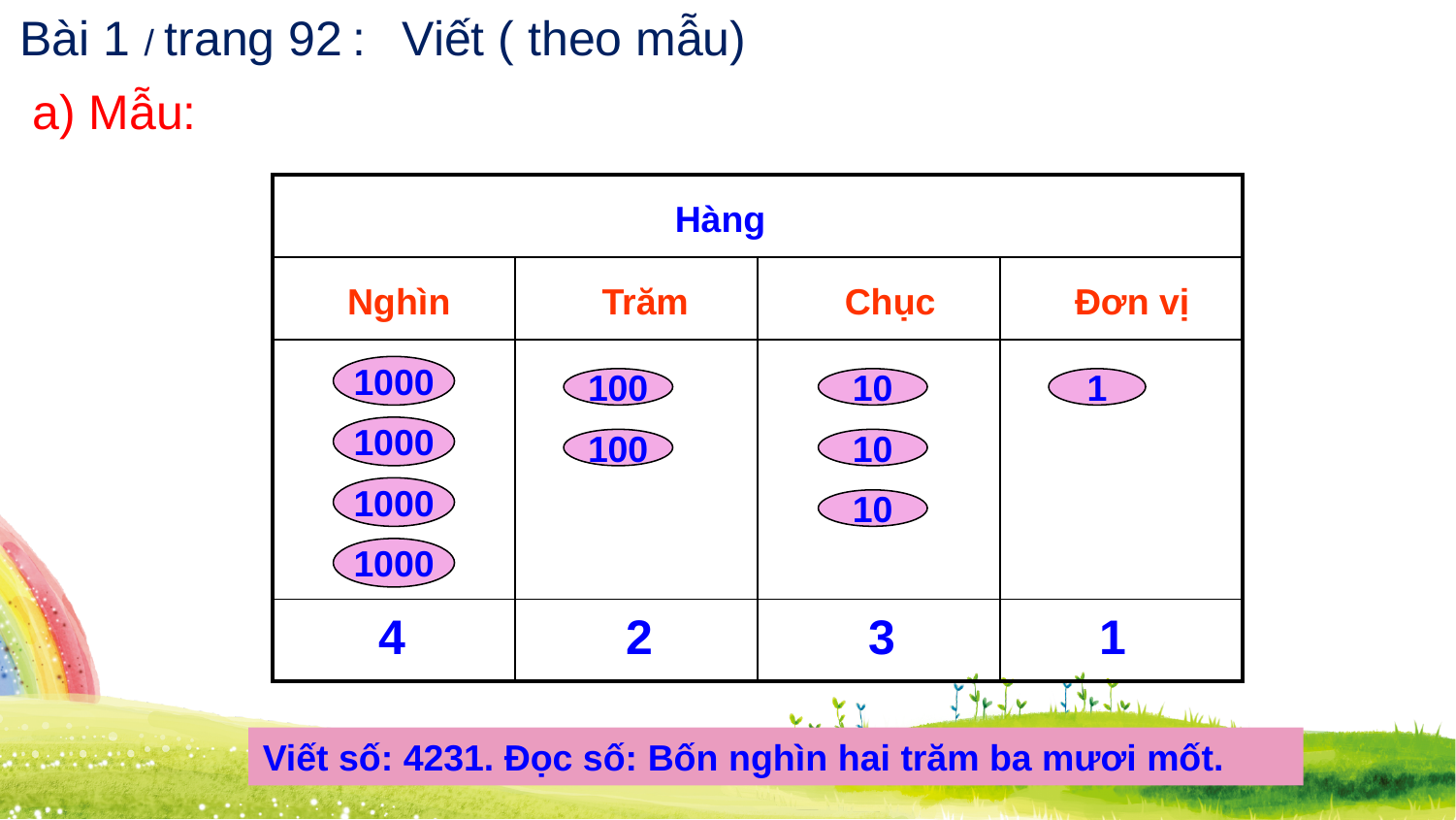

Bài 1 / trang 92 :
Viết ( theo mẫu)

a) Mẫu:
|  |  |  |  |
| --- | --- | --- | --- |
|  |  |  |  |
|  |  |  |  |
|  |  |  |  |
Hàng
Nghìn
Trăm
Chục
Đơn vị
1000
100
10
1
1000
100
10
1000
10
1000
     4
2
3
1
Viết số: 4231. Đọc số: Bốn nghìn hai trăm ba mươi mốt.